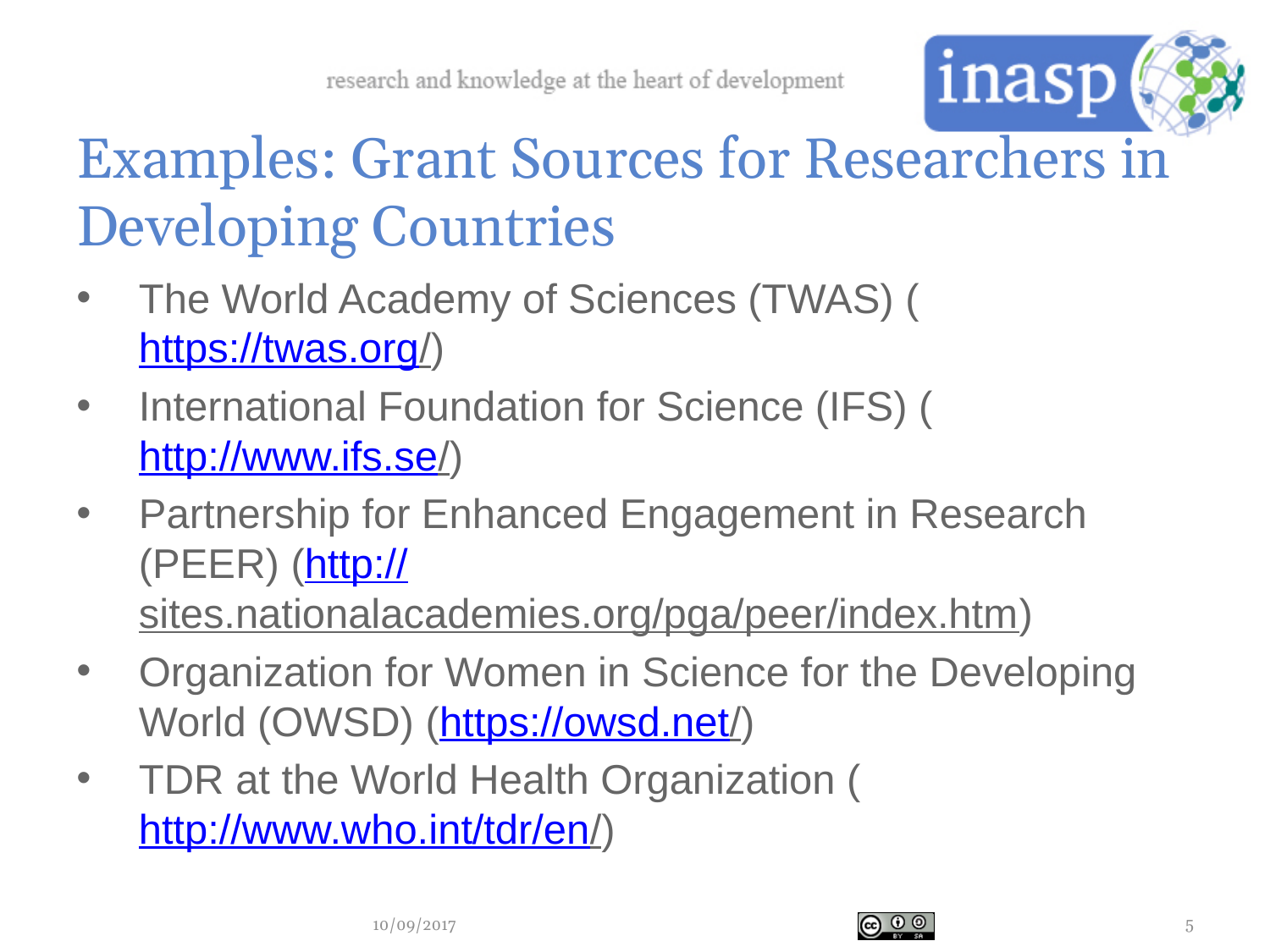

# Examples: Grant Sources for Researchers in Developing Countries
The World Academy of Sciences (TWAS) (https://twas.org/)
International Foundation for Science (IFS) (http://www.ifs.se/)
Partnership for Enhanced Engagement in Research (PEER) (http://sites.nationalacademies.org/pga/peer/index.htm)
Organization for Women in Science for the Developing World (OWSD) (https://owsd.net/)
TDR at the World Health Organization (http://www.who.int/tdr/en/)
10/09/2017

5